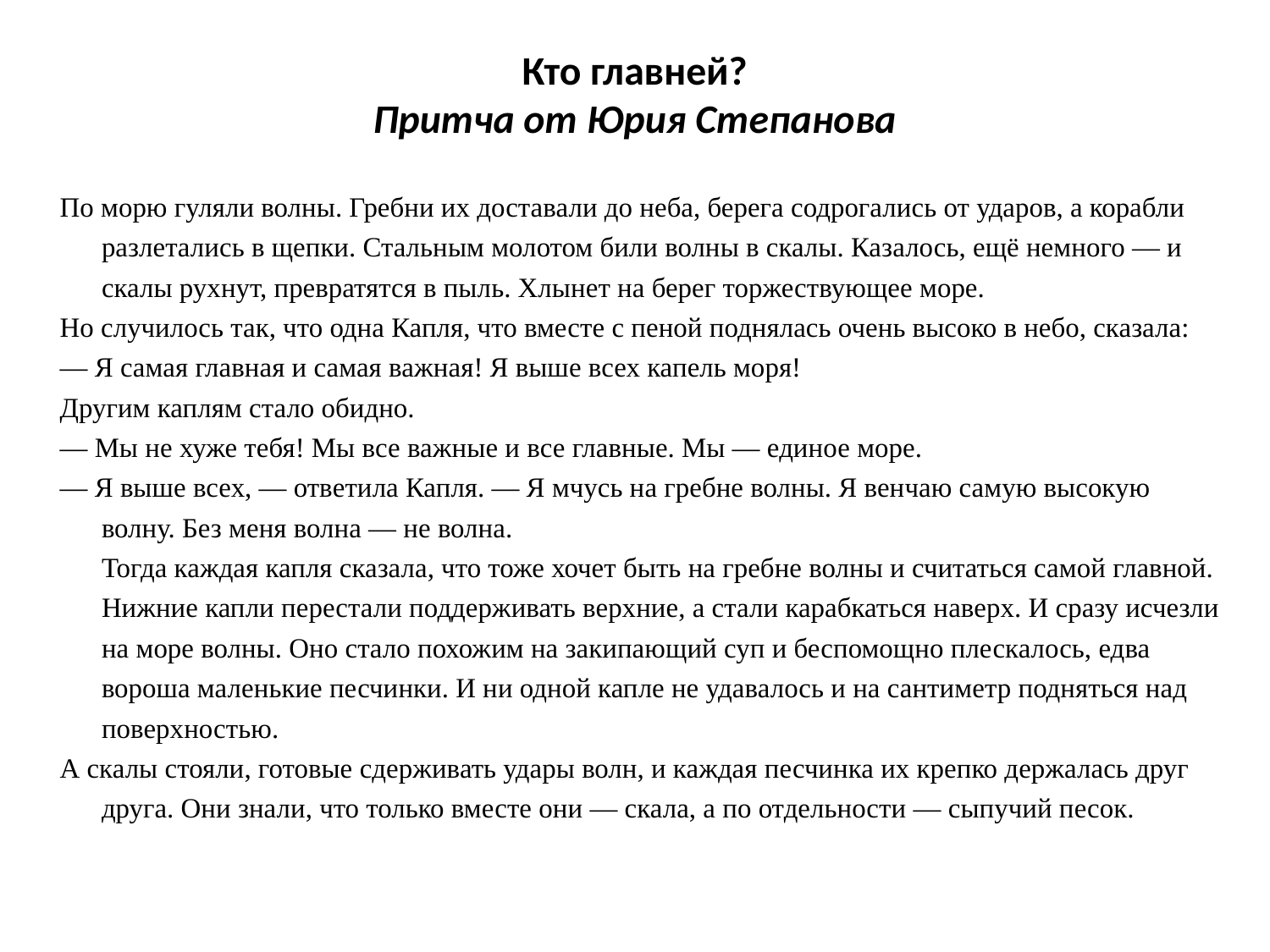

# Кто главней? Притча от Юрия Степанова
По морю гуляли волны. Гребни их доставали до неба, берега содрогались от ударов, а корабли разлетались в щепки. Стальным молотом били волны в скалы. Казалось, ещё немного — и скалы рухнут, превратятся в пыль. Хлынет на берег торжествующее море.
Но случилось так, что одна Капля, что вместе с пеной поднялась очень высоко в небо, сказала:
— Я самая главная и самая важная! Я выше всех капель моря!
Другим каплям стало обидно.
— Мы не хуже тебя! Мы все важные и все главные. Мы — единое море.
— Я выше всех, — ответила Капля. — Я мчусь на гребне волны. Я венчаю самую высокую волну. Без меня волна — не волна.
Тогда каждая капля сказала, что тоже хочет быть на гребне волны и считаться самой главной. Нижние капли перестали поддерживать верхние, а стали карабкаться наверх. И сразу исчезли на море волны. Оно стало похожим на закипающий суп и беспомощно плескалось, едва вороша маленькие песчинки. И ни одной капле не удавалось и на сантиметр подняться над поверхностью.
А скалы стояли, готовые сдерживать удары волн, и каждая песчинка их крепко держалась друг друга. Они знали, что только вместе они — скала, а по отдельности — сыпучий песок.